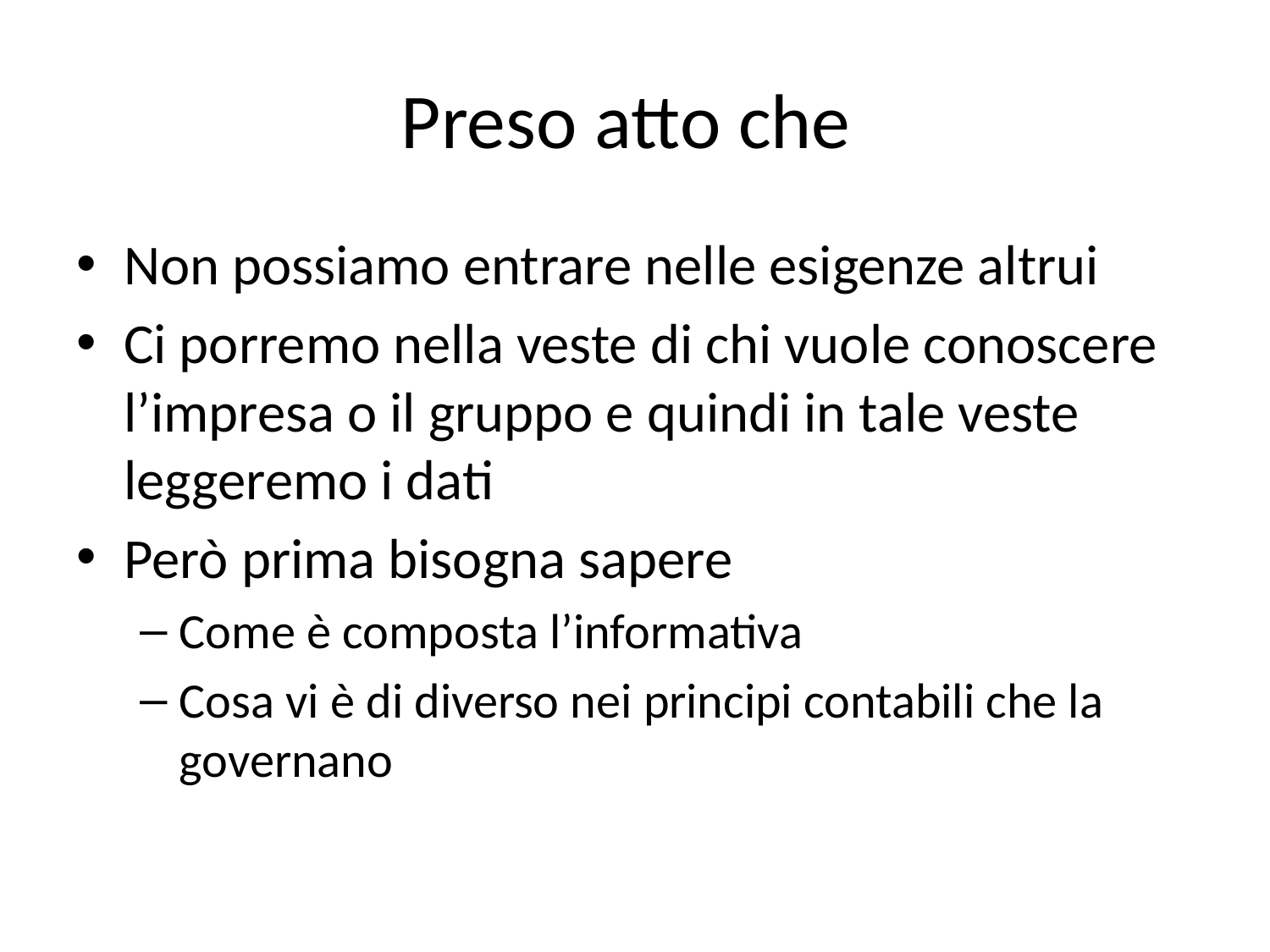

# Preso atto che
Non possiamo entrare nelle esigenze altrui
Ci porremo nella veste di chi vuole conoscere l’impresa o il gruppo e quindi in tale veste leggeremo i dati
Però prima bisogna sapere
Come è composta l’informativa
Cosa vi è di diverso nei principi contabili che la governano